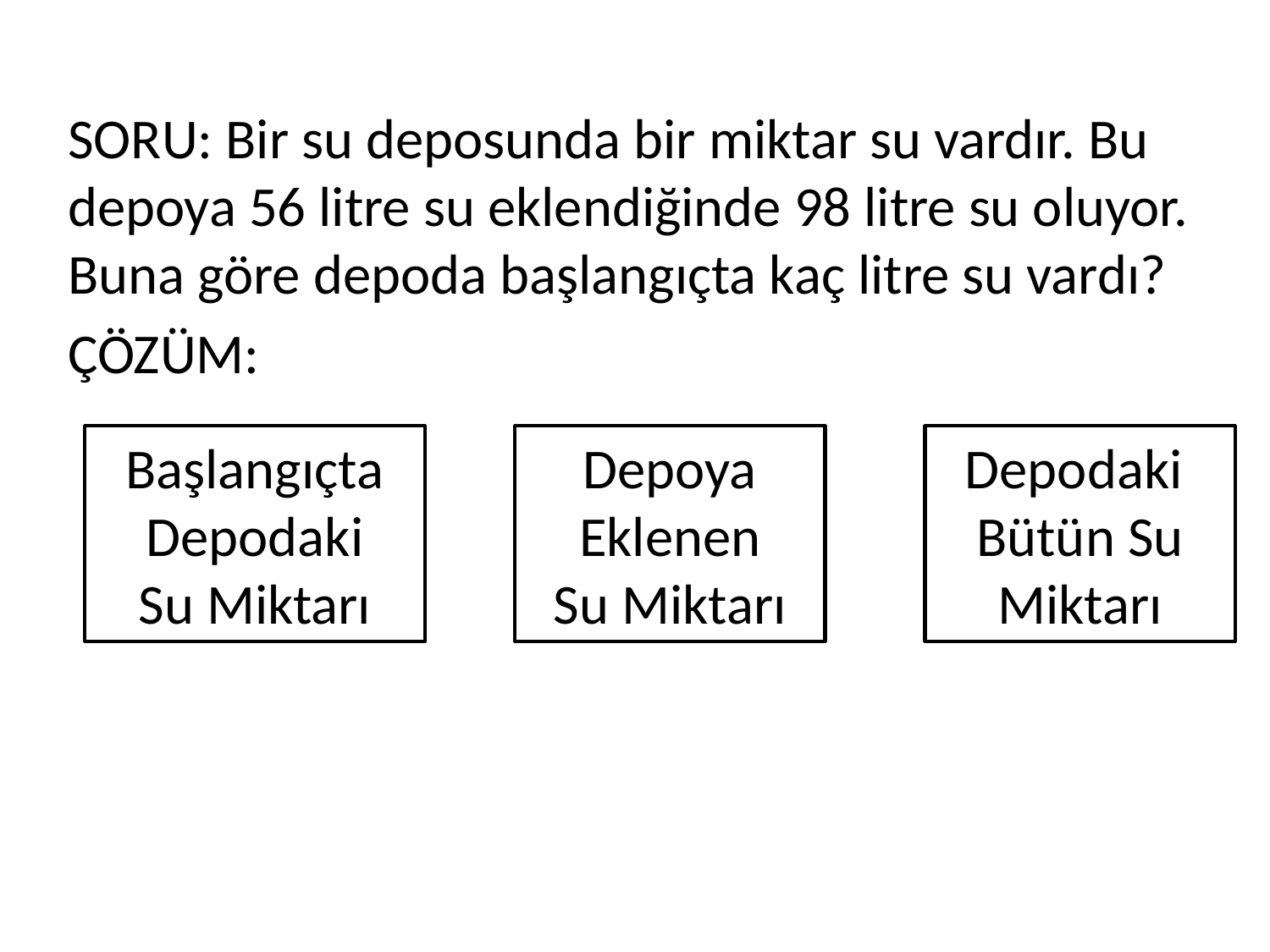

SORU: Bir su deposunda bir miktar su vardır. Bu depoya 56 litre su eklendiğinde 98 litre su oluyor. Buna göre depoda başlangıçta kaç litre su vardı?
ÇÖZÜM:
Başlangıçta Depodaki
Su Miktarı
Depoya
Eklenen
Su Miktarı
Depodaki  Bütün Su Miktarı